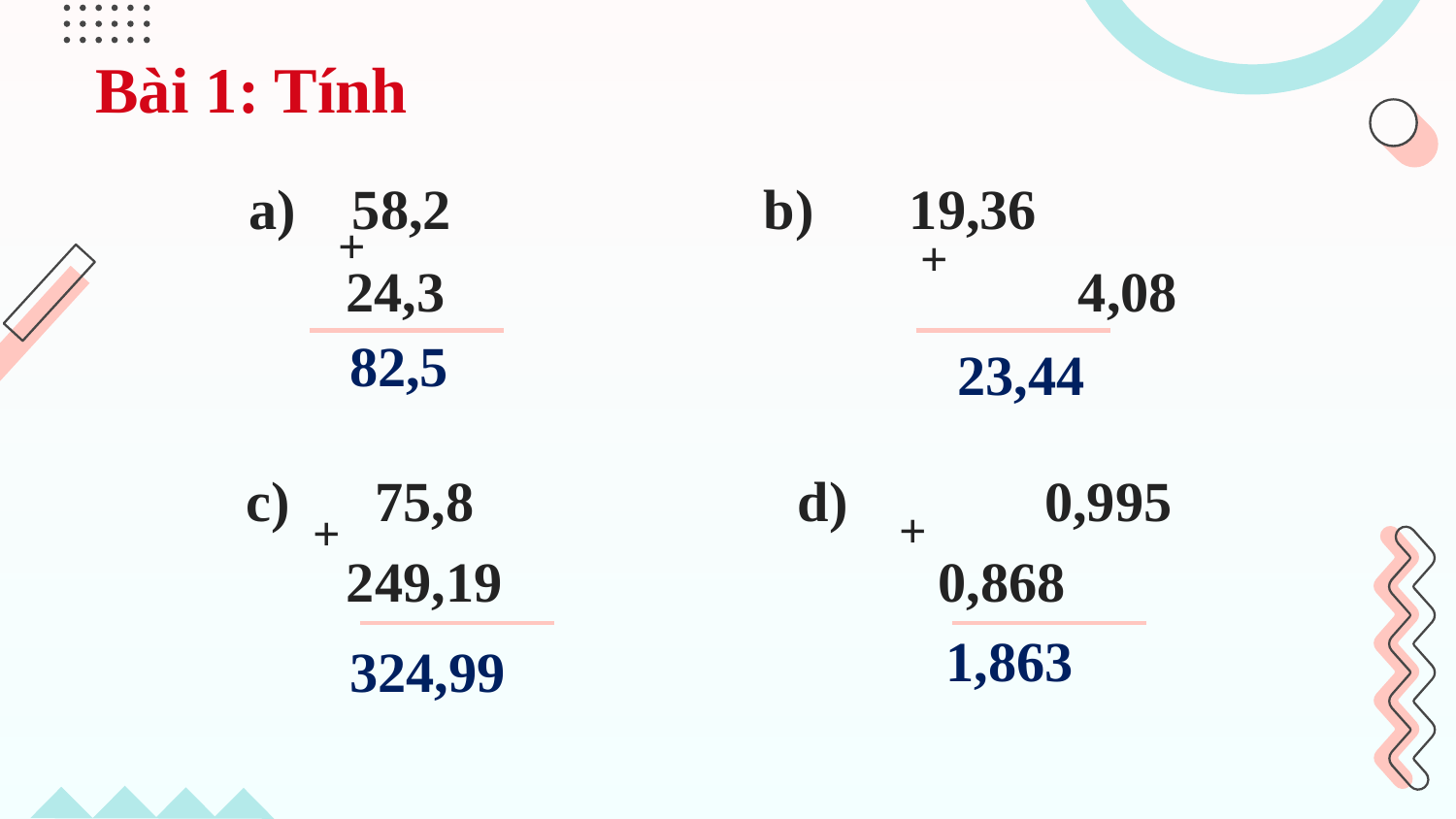

Bài 1: Tính

  a)    58,2                 	 b)  	 19,36
        24,3              		             4,08
+
+
82,5
23,44

  	c)      75,8                       d)	     0,995
              249,19                               0,868
+
+
1,863
324,99